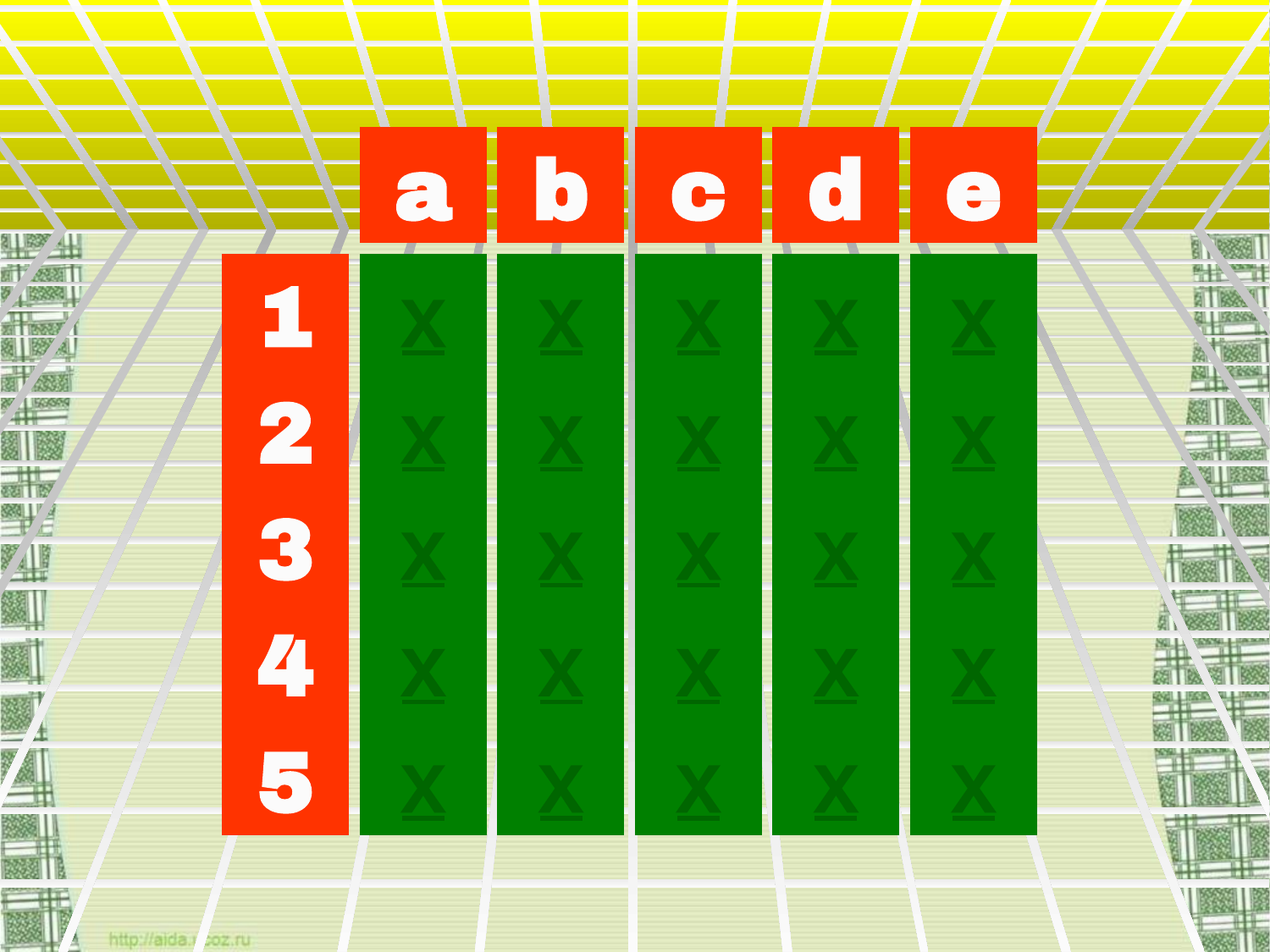

a
b
c
d
e
1
х
х
х
х
х
2
х
х
х
х
х
3
х
х
х
х
х
4
х
х
х
х
х
5
х
х
х
х
х